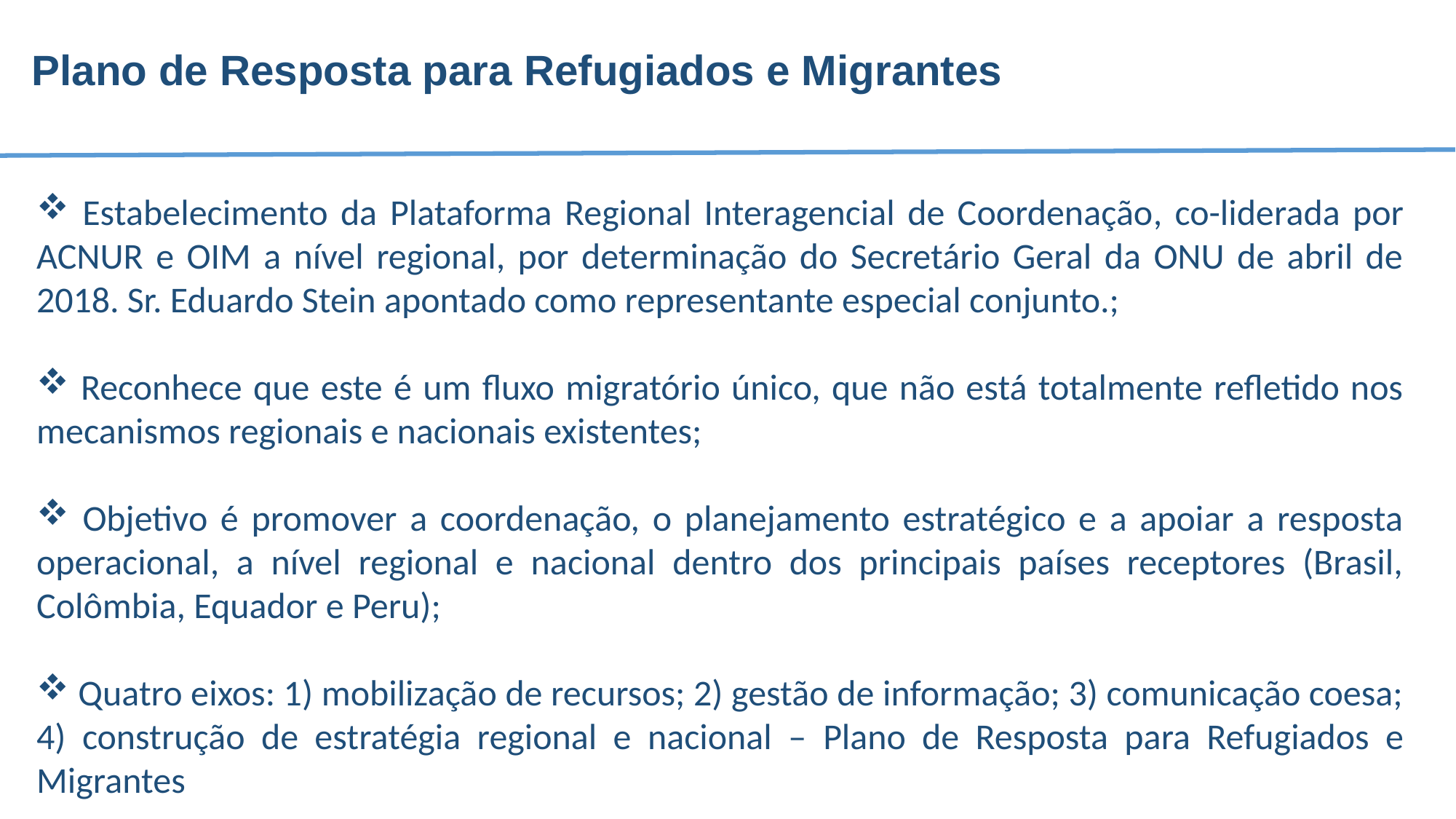

Plano de Resposta para Refugiados e Migrantes

 Estabelecimento da Plataforma Regional Interagencial de Coordenação, co-liderada por ACNUR e OIM a nível regional, por determinação do Secretário Geral da ONU de abril de 2018. Sr. Eduardo Stein apontado como representante especial conjunto.;

 Reconhece que este é um fluxo migratório único, que não está totalmente refletido nos mecanismos regionais e nacionais existentes;

 Objetivo é promover a coordenação, o planejamento estratégico e a apoiar a resposta operacional, a nível regional e nacional dentro dos principais países receptores (Brasil, Colômbia, Equador e Peru);

 Quatro eixos: 1) mobilização de recursos; 2) gestão de informação; 3) comunicação coesa; 4) construção de estratégia regional e nacional – Plano de Resposta para Refugiados e Migrantes